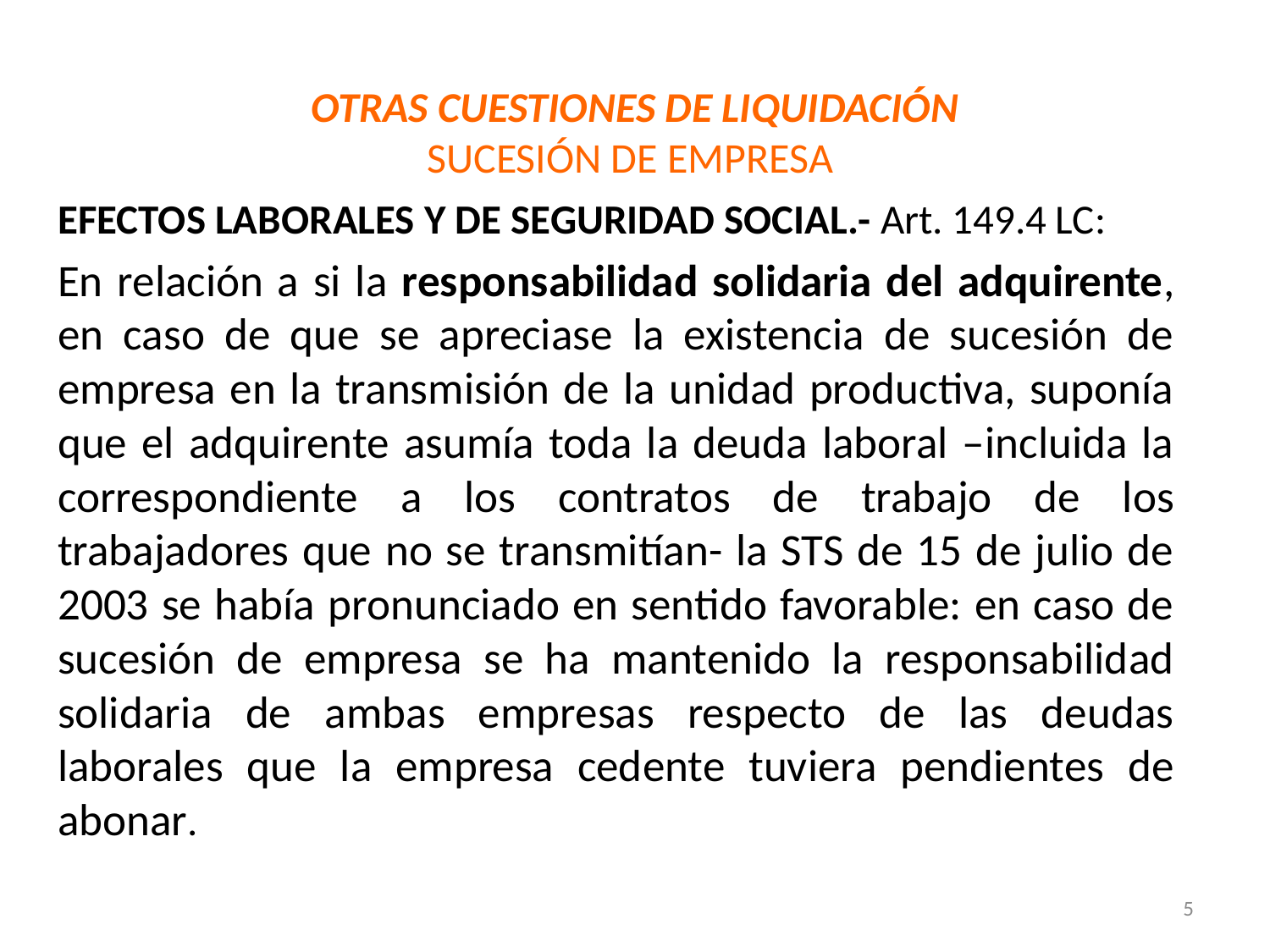

# OTRAS CUESTIONES DE LIQUIDACIÓN SUCESIÓN DE EMPRESA
EFECTOS LABORALES Y DE SEGURIDAD SOCIAL.- Art. 149.4 LC:
En relación a si la responsabilidad solidaria del adquirente, en caso de que se apreciase la existencia de sucesión de empresa en la transmisión de la unidad productiva, suponía que el adquirente asumía toda la deuda laboral –incluida la correspondiente a los contratos de trabajo de los trabajadores que no se transmitían- la STS de 15 de julio de 2003 se había pronunciado en sentido favorable: en caso de sucesión de empresa se ha mantenido la responsabilidad solidaria de ambas empresas respecto de las deudas laborales que la empresa cedente tuviera pendientes de abonar.

5